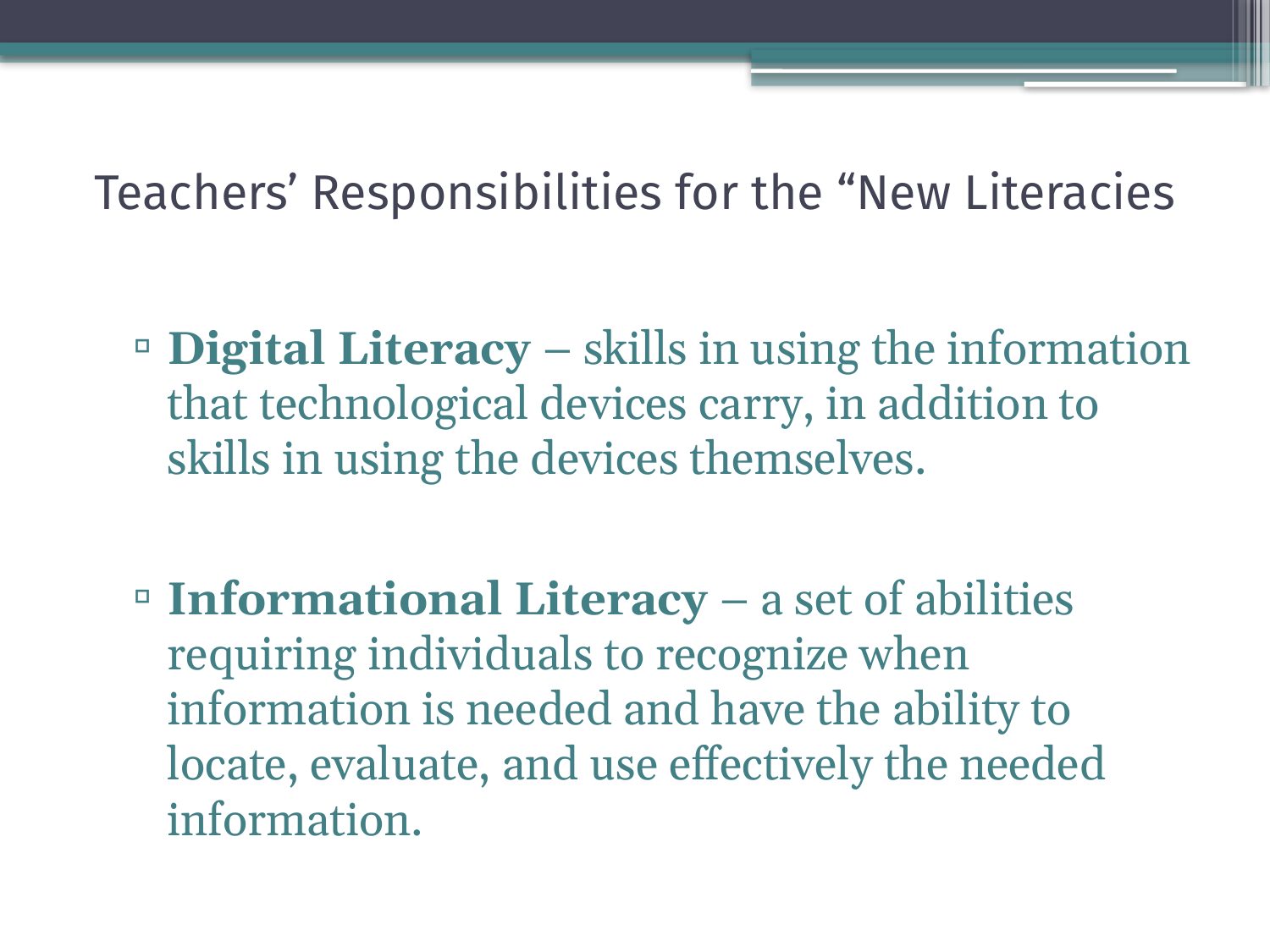

# Teachers’ Responsibilities for the “New Literacies
Digital Literacy – skills in using the information that technological devices carry, in addition to skills in using the devices themselves.

Informational Literacy – a set of abilities requiring individuals to recognize when information is needed and have the ability to locate, evaluate, and use effectively the needed information.